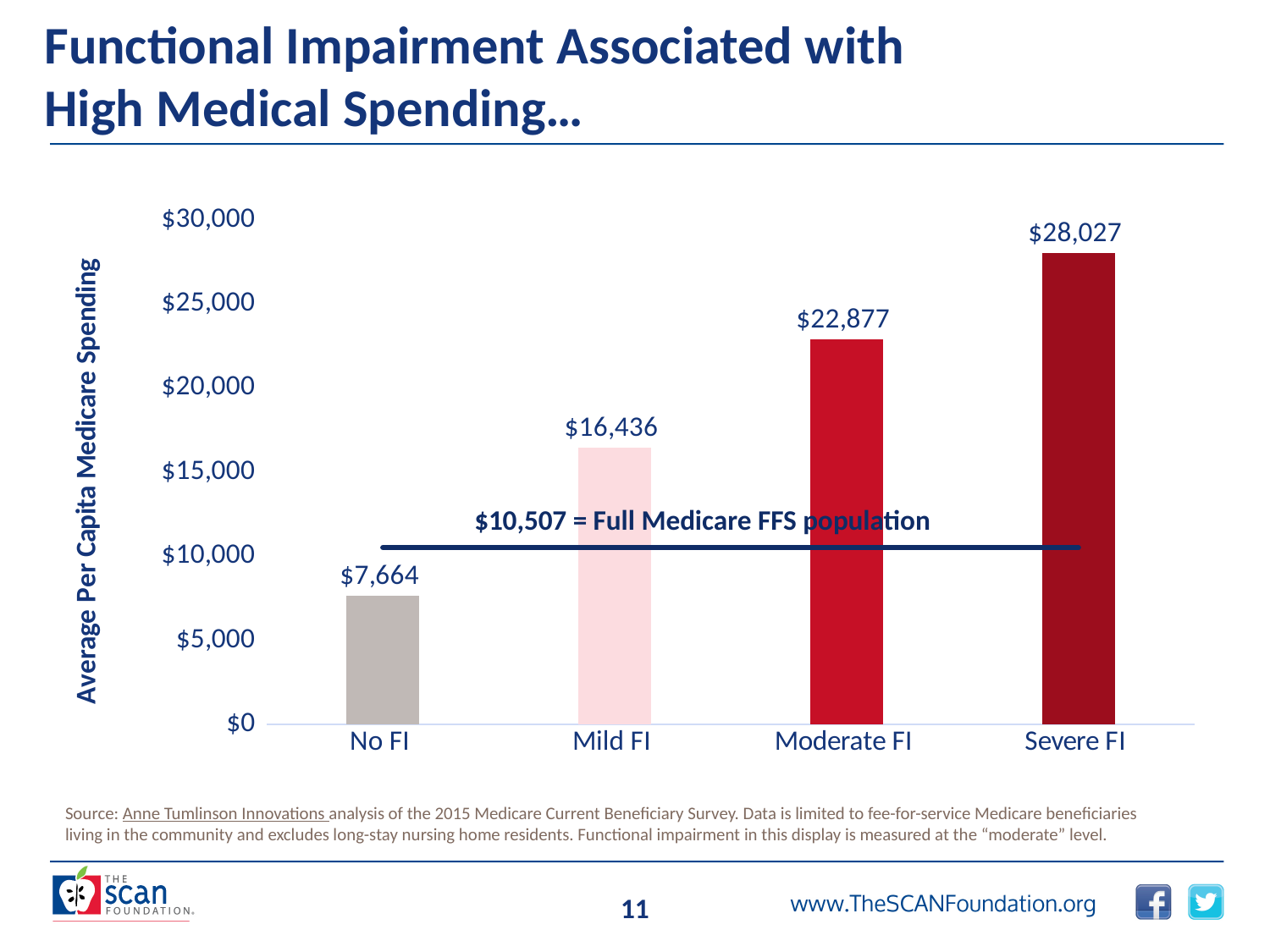

# Functional Impairment Associated with High Medical Spending…

### Chart

| Category | Column6 | Series 3 |
|---|---|---|
| No FI  | 7664.0 | 10507.0 |
| Mild FI  | 16436.0 | 10507.0 |
| Moderate FI  | 22877.0 | 10507.0 |
| Severe FI  | 28027.0 | 10507.0 |
$10,507 = Full Medicare FFS population
Source: Anne Tumlinson Innovations analysis of the 2015 Medicare Current Beneficiary Survey. Data is limited to fee-for-service Medicare beneficiaries living in the community and excludes long-stay nursing home residents. Functional impairment in this display is measured at the “moderate” level.